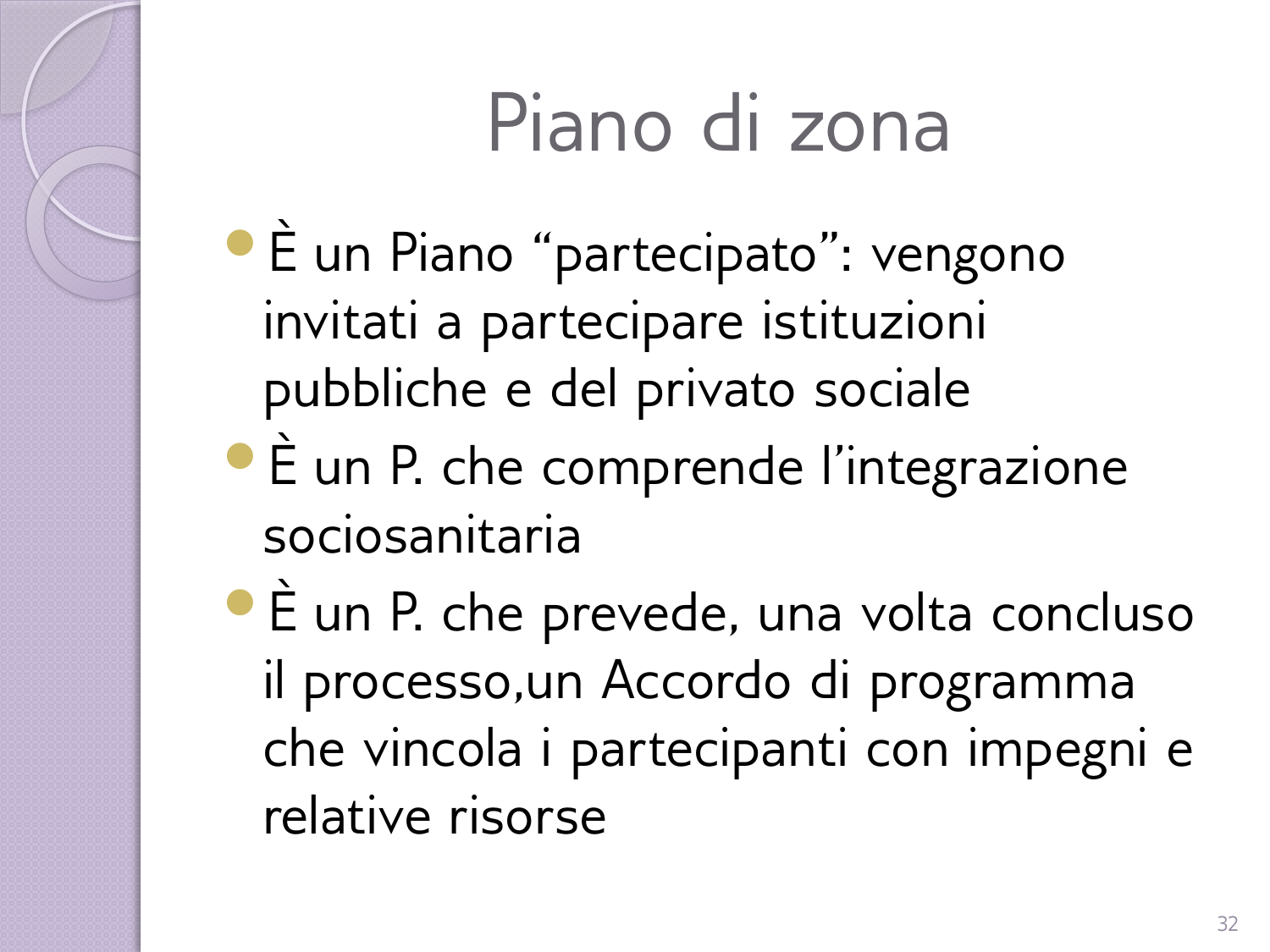

# Piano di zona
È un Piano “partecipato”: vengono invitati a partecipare istituzioni pubbliche e del privato sociale
È un P. che comprende l’integrazione sociosanitaria
È un P. che prevede, una volta concluso il processo,un Accordo di programma che vincola i partecipanti con impegni e relative risorse

32